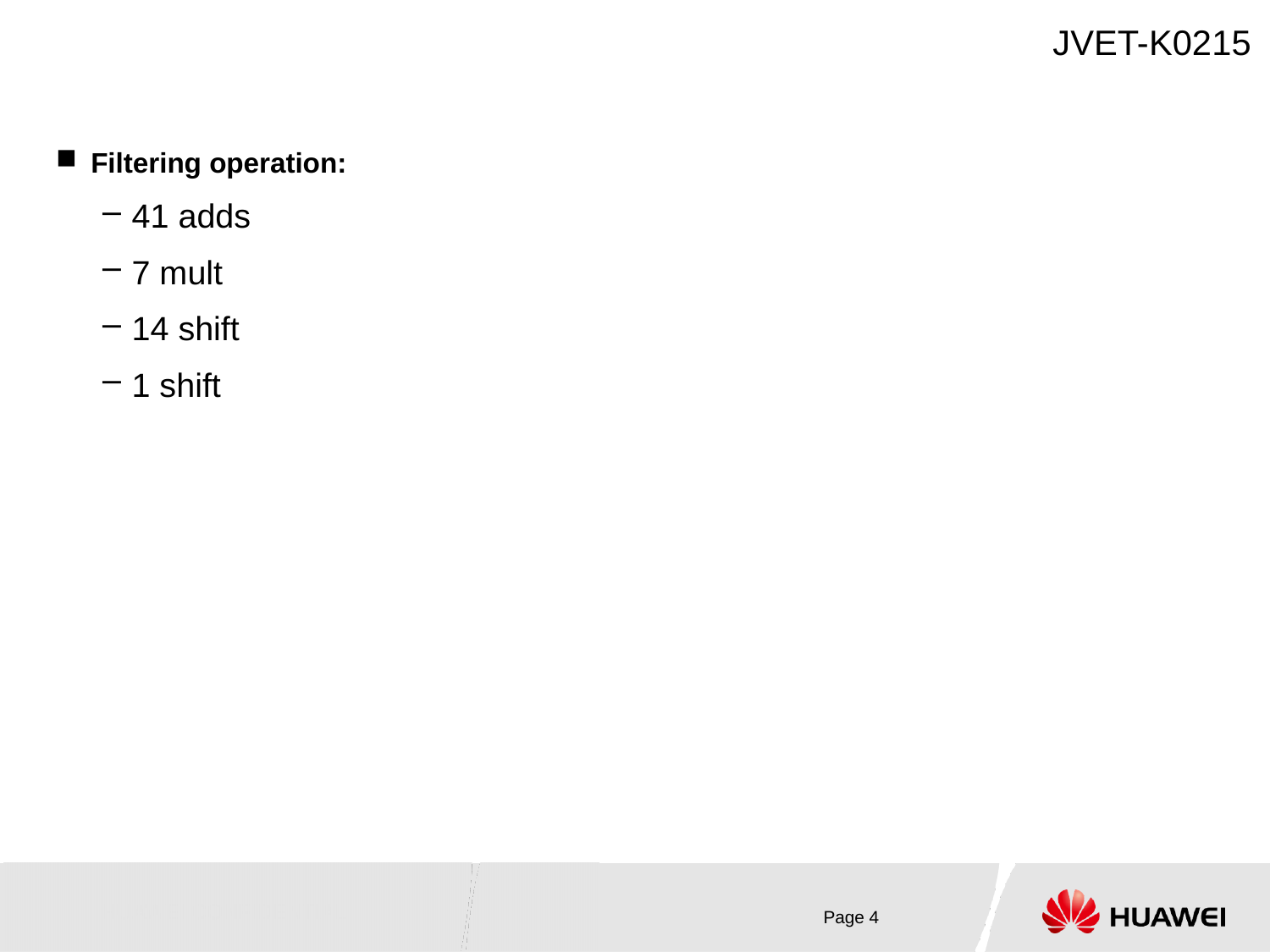

#
Filtering operation:
41 adds
7 mult
14 shift
1 shift

Page 4